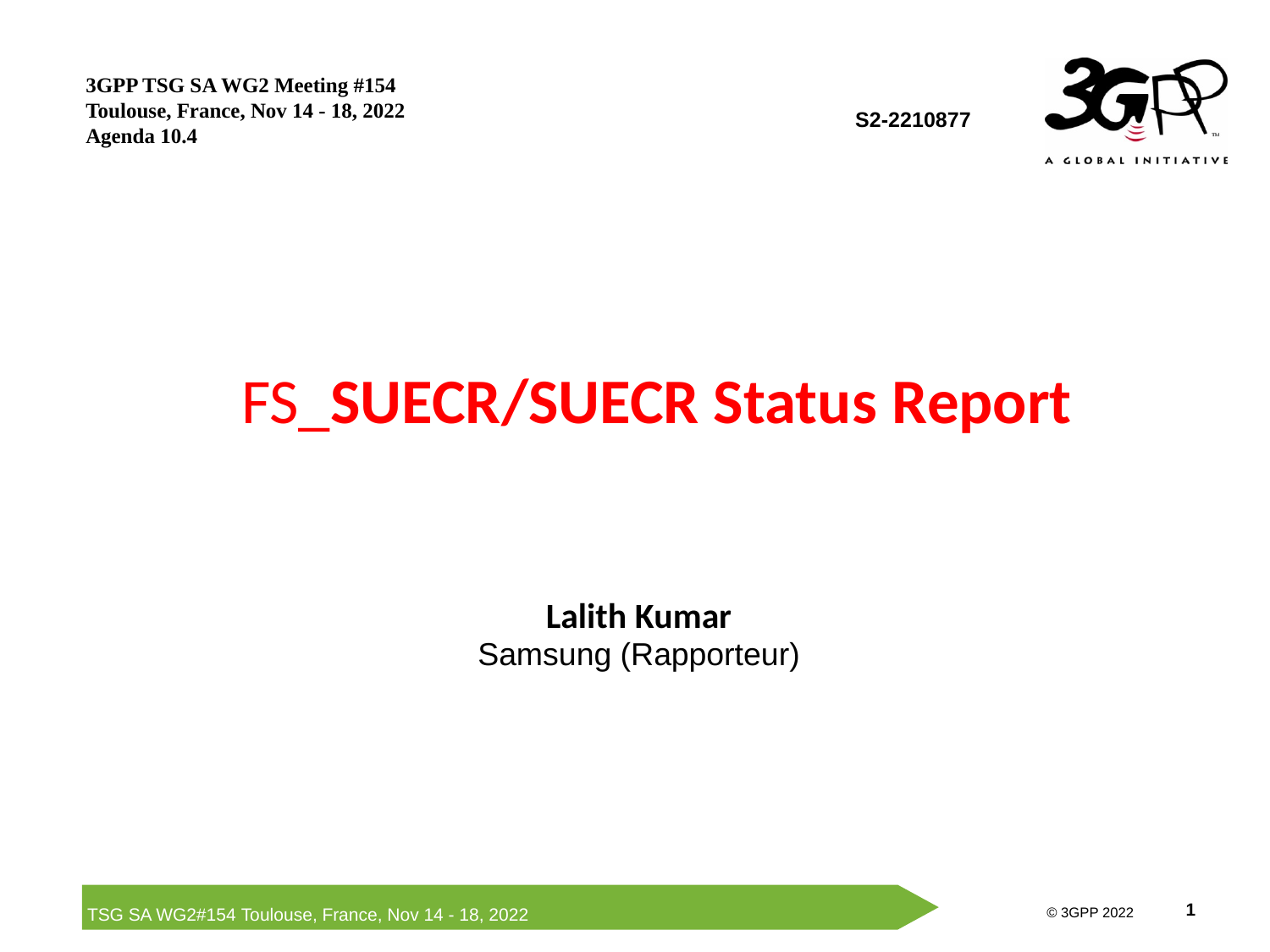

3GPP TSG SA WG2 Meeting #154
Toulouse, France, Nov 14 - 18, 2022
Agenda 10.4

S2-2210877
   FS_SUECR/SUECR Status Report
Lalith Kumar
Samsung (Rapporteur)